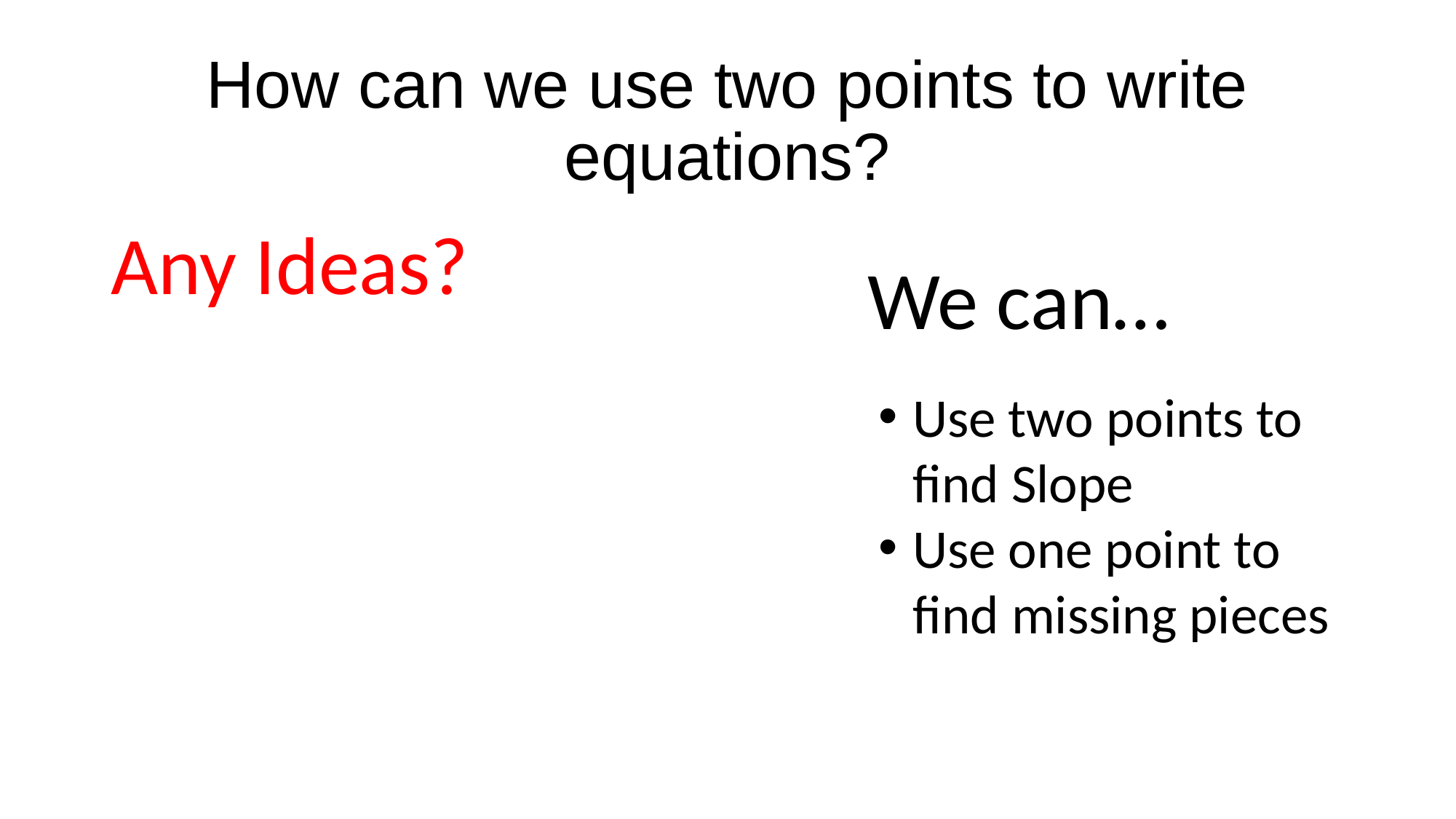

# How can we use two points to write equations?
Any Ideas?
We can…
Use two points to find Slope
Use one point to find missing pieces